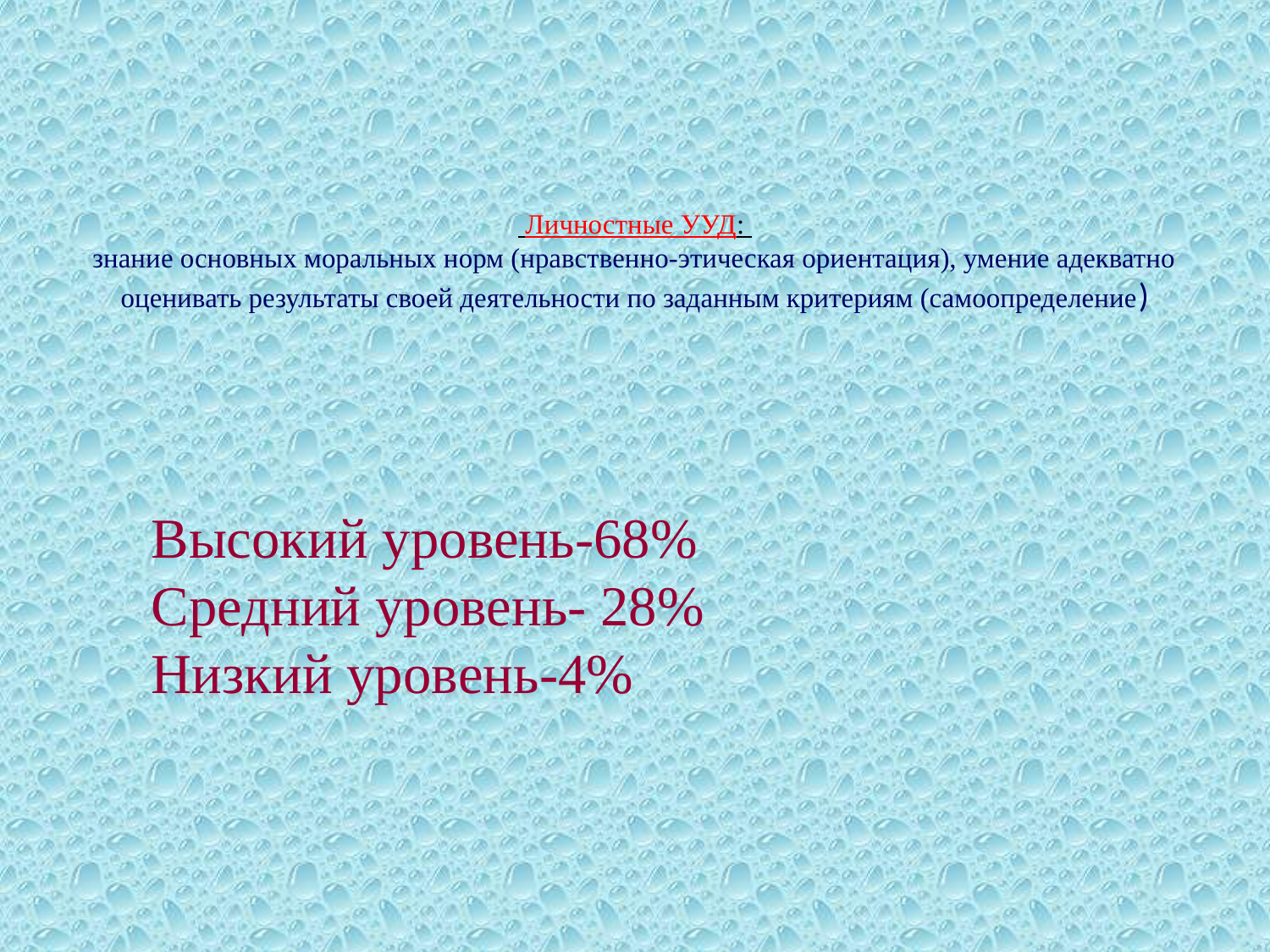

# Личностные УУД: знание основных моральных норм (нравственно-этическая ориентация), умение адекватно оценивать результаты своей деятельности по заданным критериям (самоопределение)
Высокий уровень-68%
Средний уровень- 28%
Низкий уровень-4%